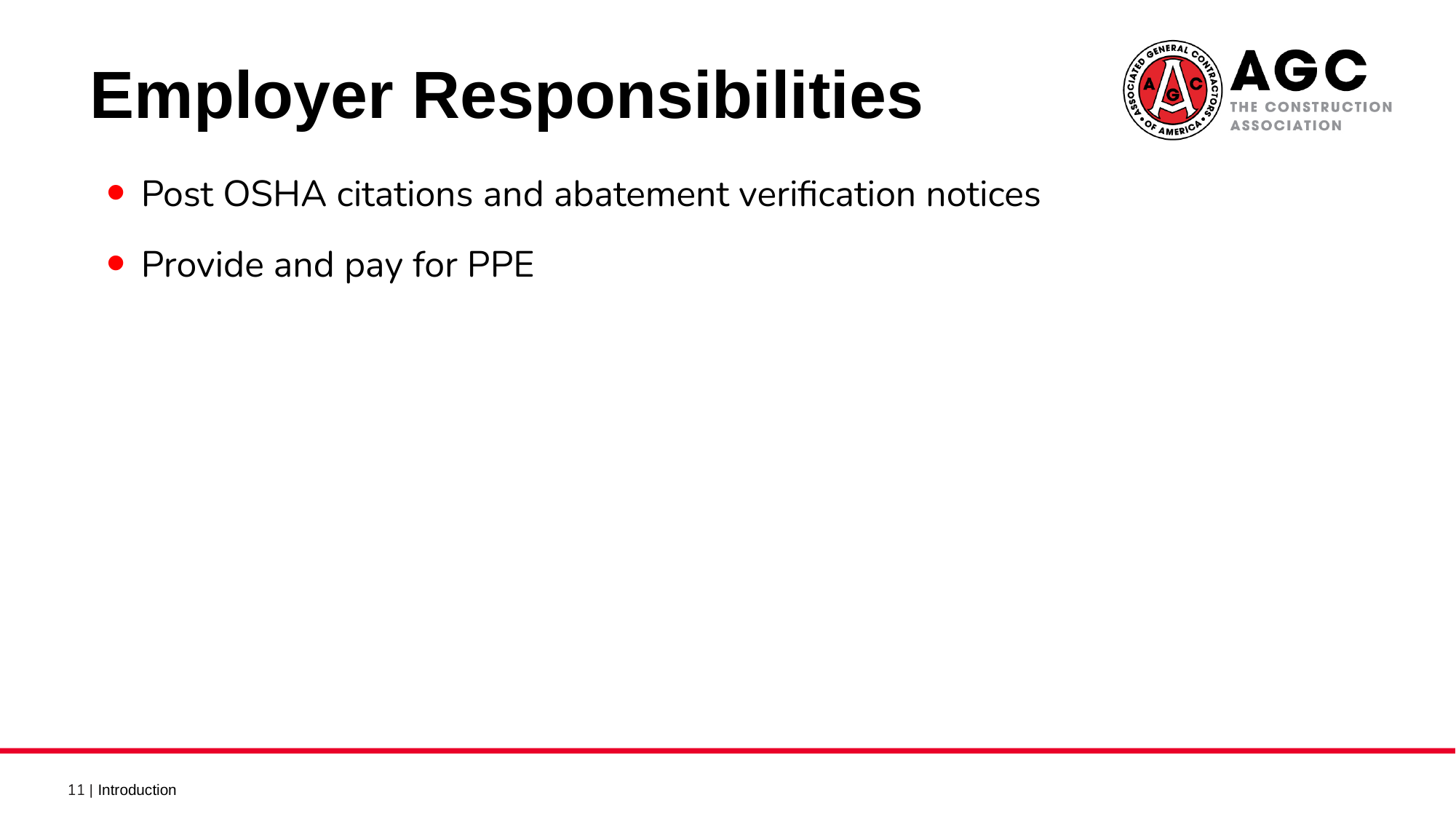

Employer Responsibilities
Post OSHA citations and abatement verification notices
Provide and pay for PPE
Introduction